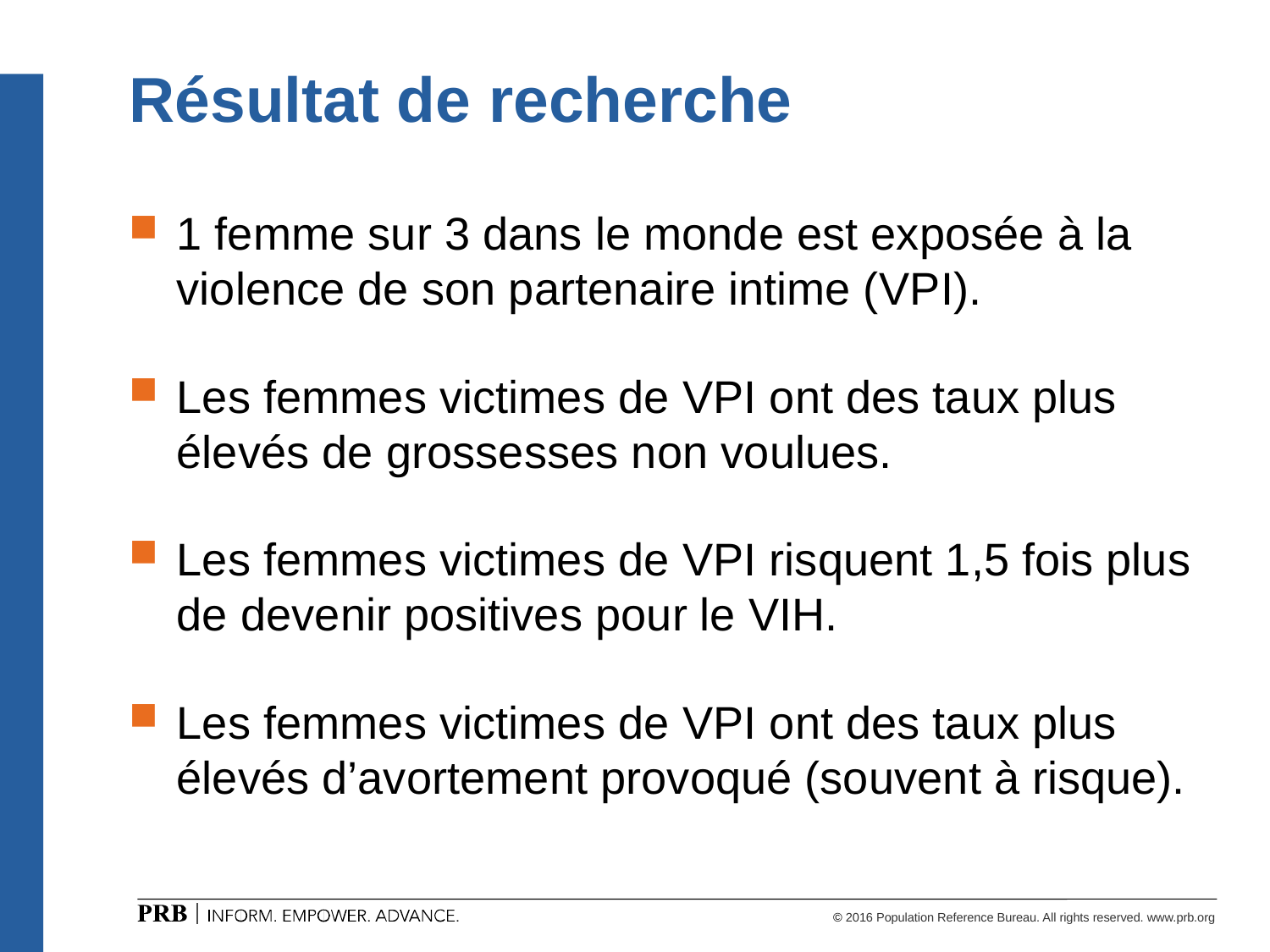

# Résultat de recherche
1 femme sur 3 dans le monde est exposée à la violence de son partenaire intime (VPI).
Les femmes victimes de VPI ont des taux plus élevés de grossesses non voulues.
Les femmes victimes de VPI risquent 1,5 fois plus de devenir positives pour le VIH.
Les femmes victimes de VPI ont des taux plus élevés d’avortement provoqué (souvent à risque).